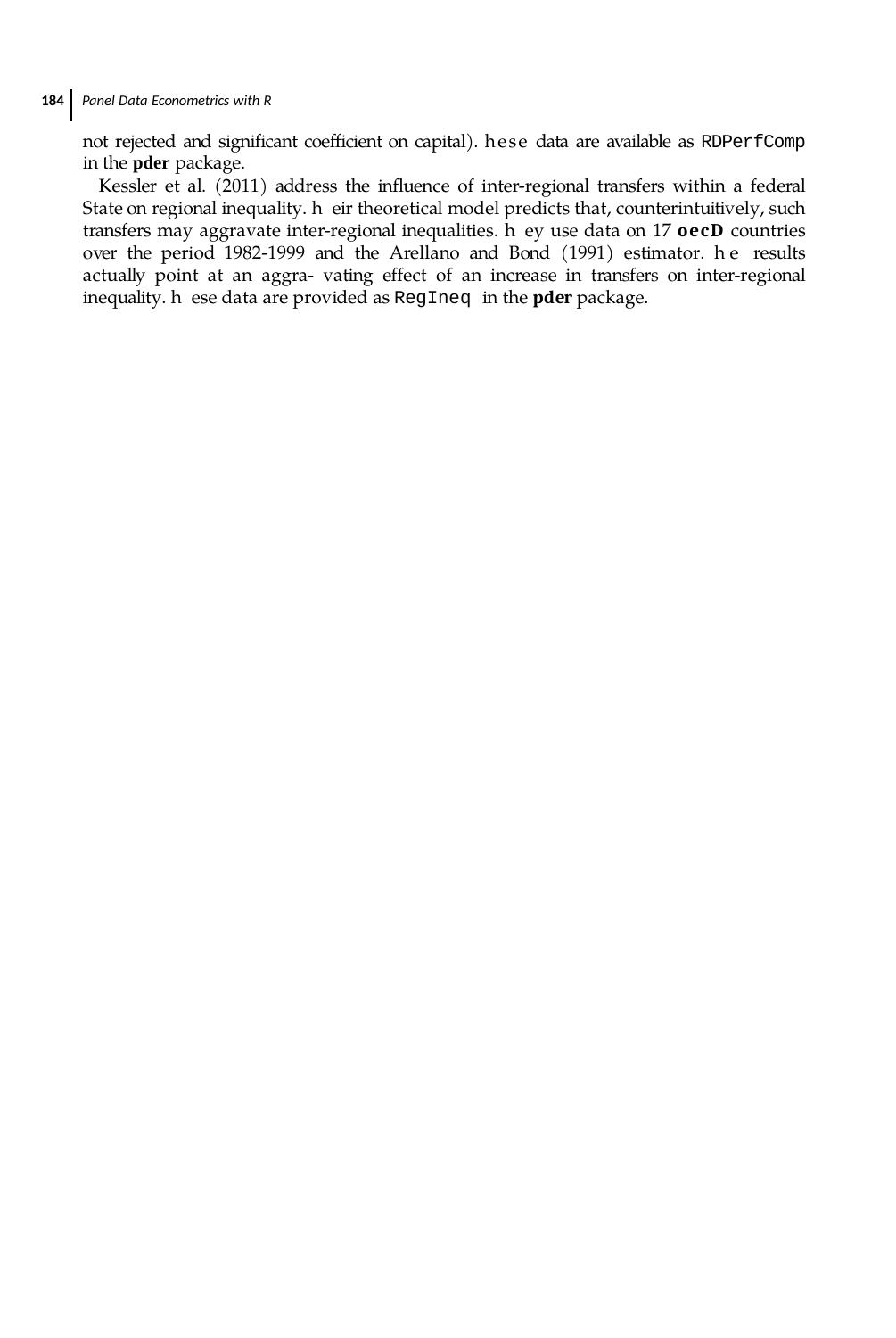

184  Panel Data Econometrics with R

not rejected and signiﬁcant coeﬃcient on capital). hese data are available as RDPerfComp in the pder package.
Kessler et al. (2011) address the influence of inter-regional transfers within a federal State on regional inequality. heir theoretical model predicts that, counterintuitively, such transfers may aggravate inter-regional inequalities. hey use data on 17 oecd countries over the period 1982-1999 and the Arellano and Bond (1991) estimator. he results actually point at an aggra- vating effect of an increase in transfers on inter-regional inequality. hese data are provided as RegIneq in the pder package.